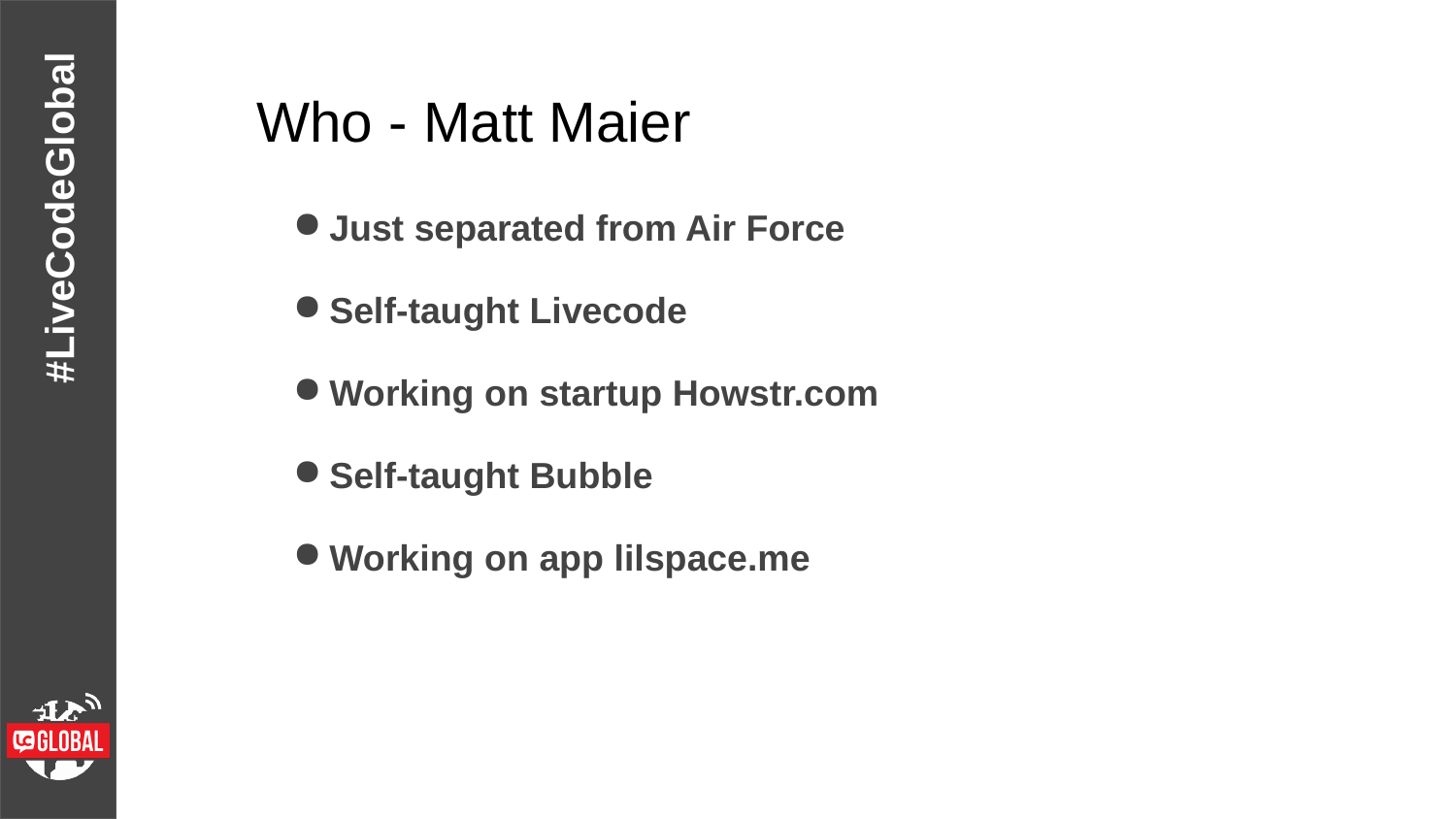

# Who - Matt Maier
Just separated from Air Force
Self-taught Livecode
Working on startup Howstr.com
Self-taught Bubble
Working on app lilspace.me